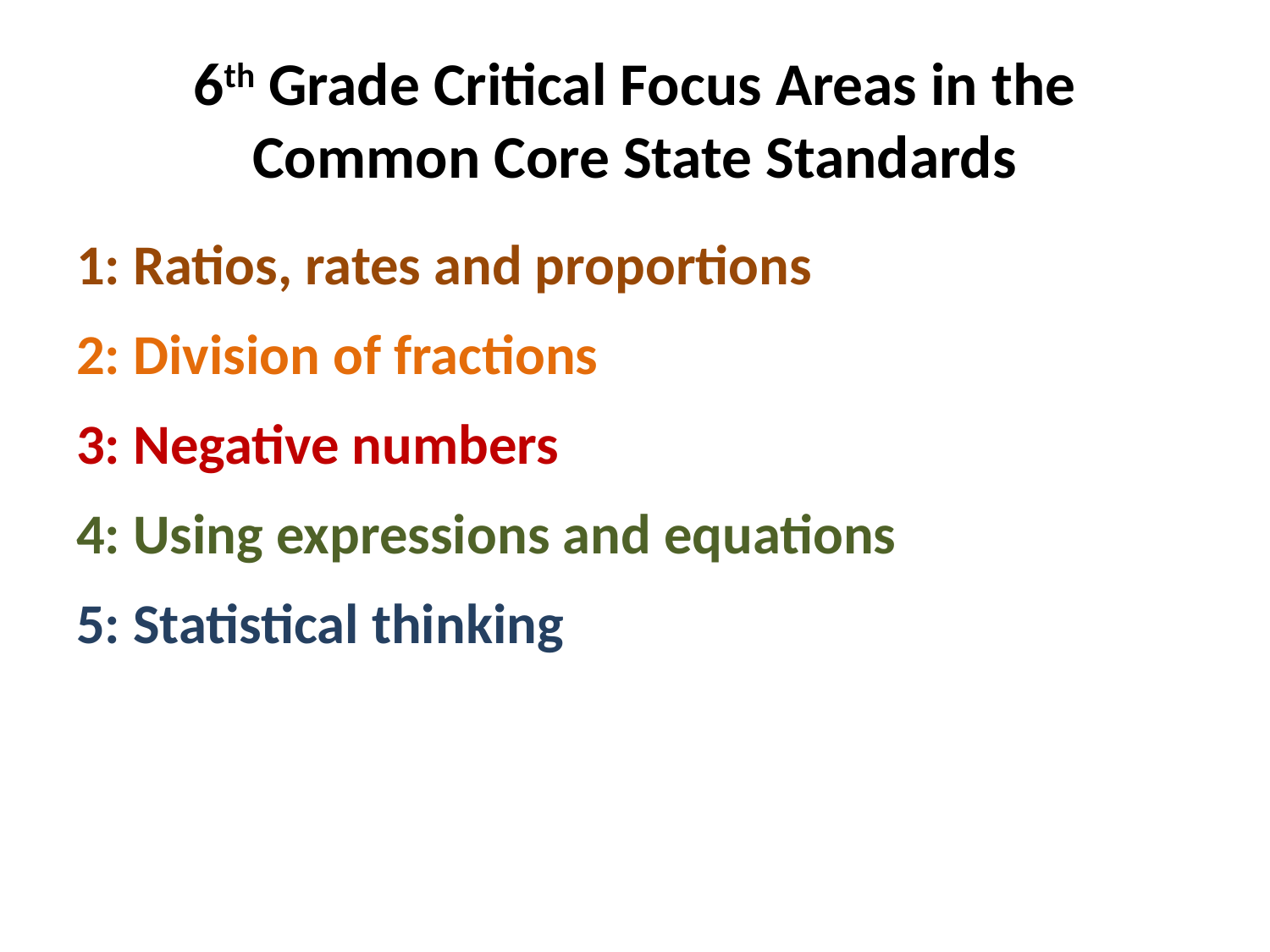

# 6th Grade Critical Focus Areas in the Common Core State Standards
1: Ratios, rates and proportions
2: Division of fractions
3: Negative numbers
4: Using expressions and equations
5: Statistical thinking